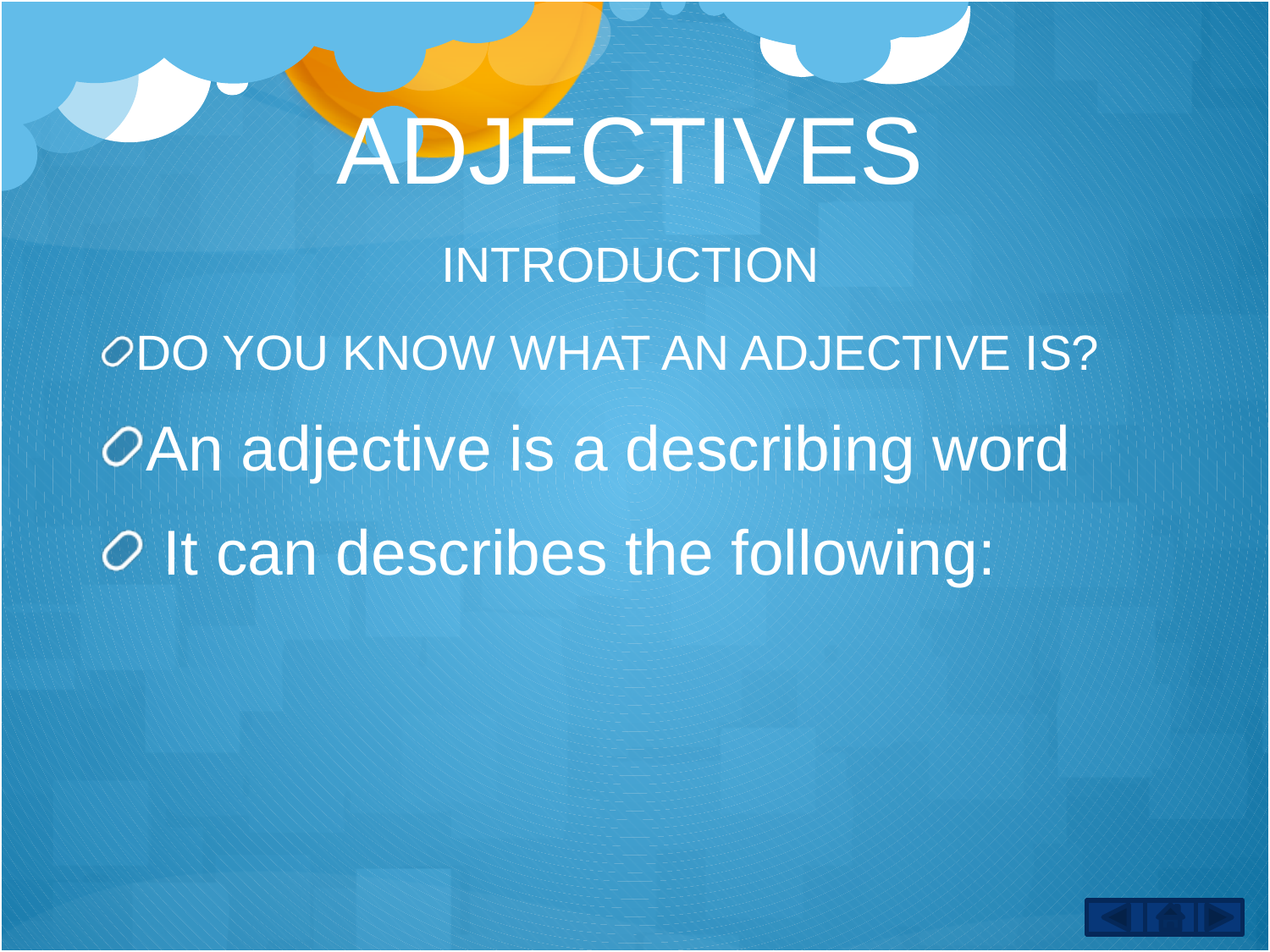

ADJECTIVES
INTRODUCTION
DO YOU KNOW WHAT AN ADJECTIVE IS?
An adjective is a describing word
 It can describes the following: